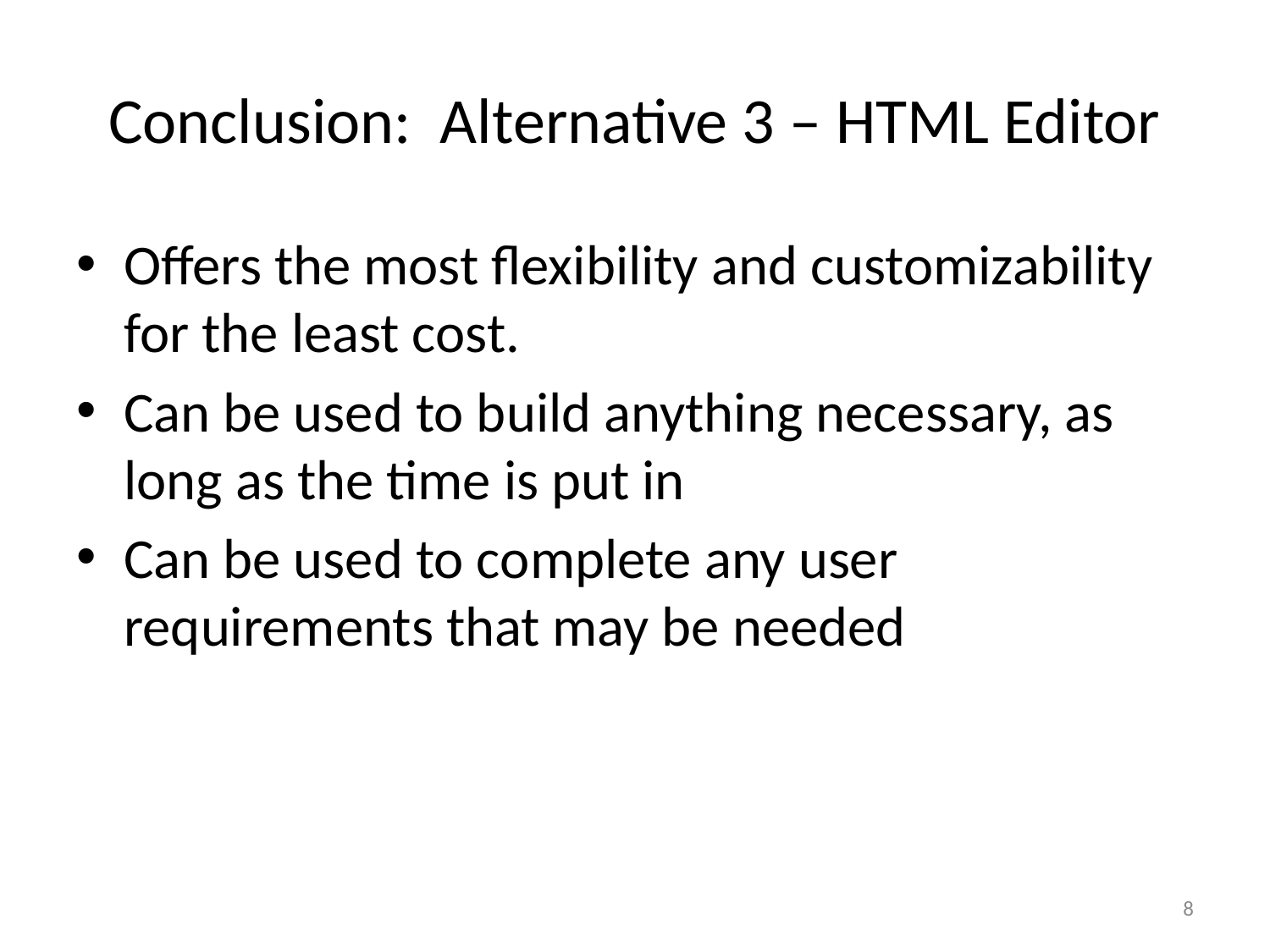

# Conclusion:  Alternative 3 – HTML Editor
Offers the most flexibility and customizability for the least cost.
Can be used to build anything necessary, as long as the time is put in
Can be used to complete any user requirements that may be needed
8